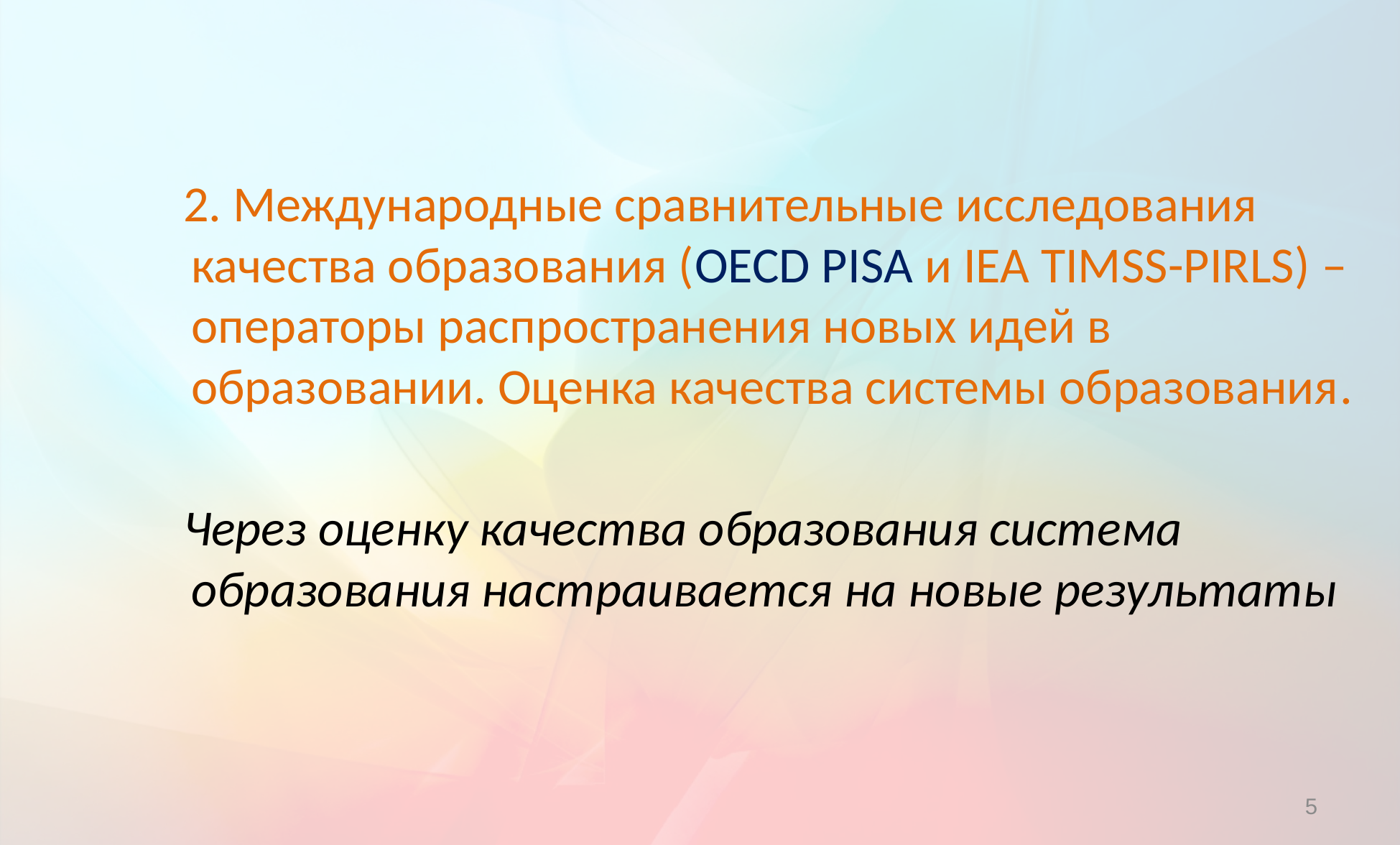

2. Международные сравнительные исследования качества образования (OECD PISA и IEA TIMSS-PIRLS) –операторы распространения новых идей в образовании. Оценка качества системы образования.

Через оценку качества образования система образования настраивается на новые результаты

5